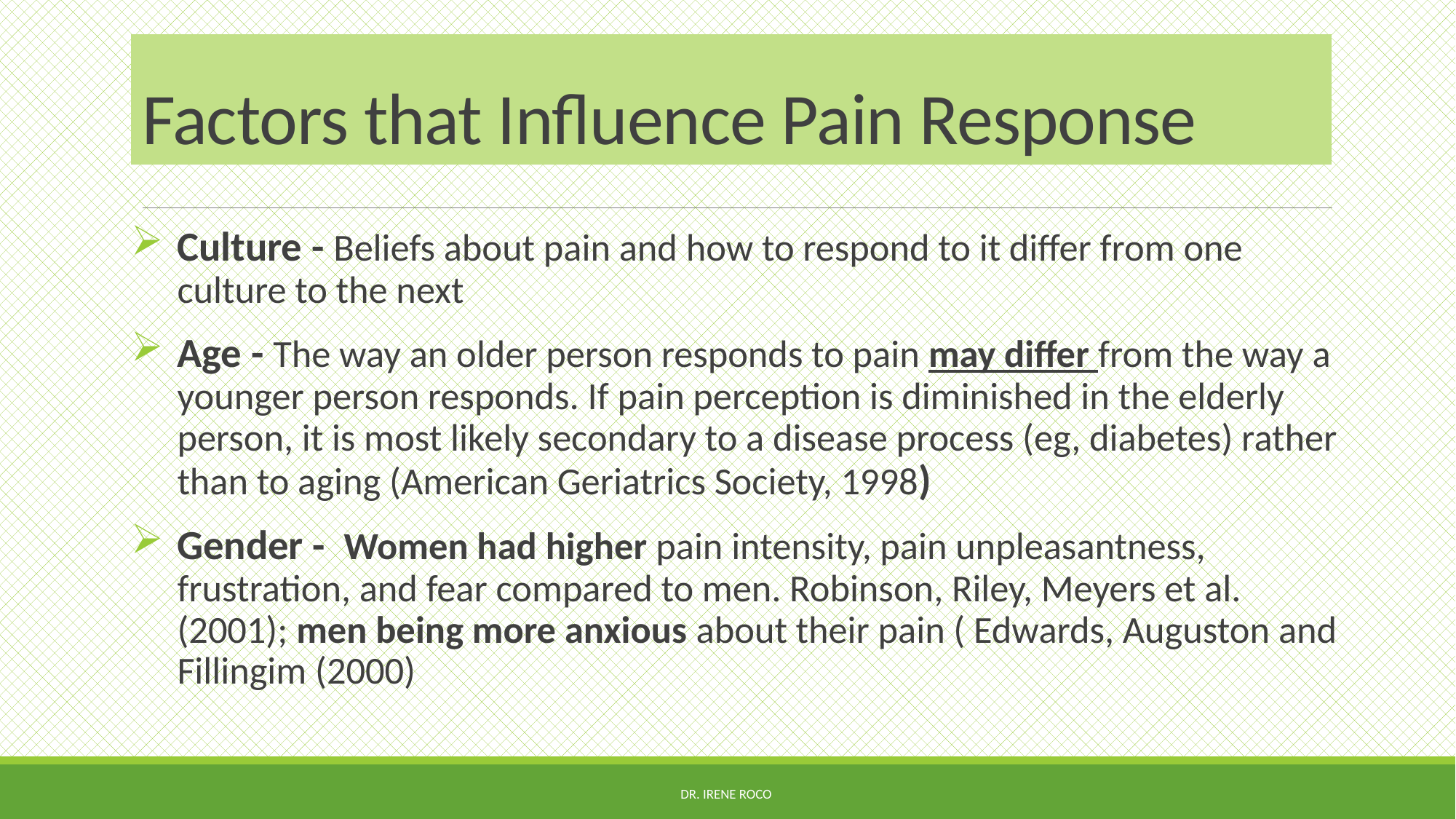

# Factors that Influence Pain Response
Culture - Beliefs about pain and how to respond to it differ from one culture to the next
Age - The way an older person responds to pain may differ from the way a younger person responds. If pain perception is diminished in the elderly person, it is most likely secondary to a disease process (eg, diabetes) rather than to aging (American Geriatrics Society, 1998)
Gender -  Women had higher pain intensity, pain unpleasantness, frustration, and fear compared to men. Robinson, Riley, Meyers et al. (2001); men being more anxious about their pain ( Edwards, Auguston and Fillingim (2000)
Dr. Irene Roco